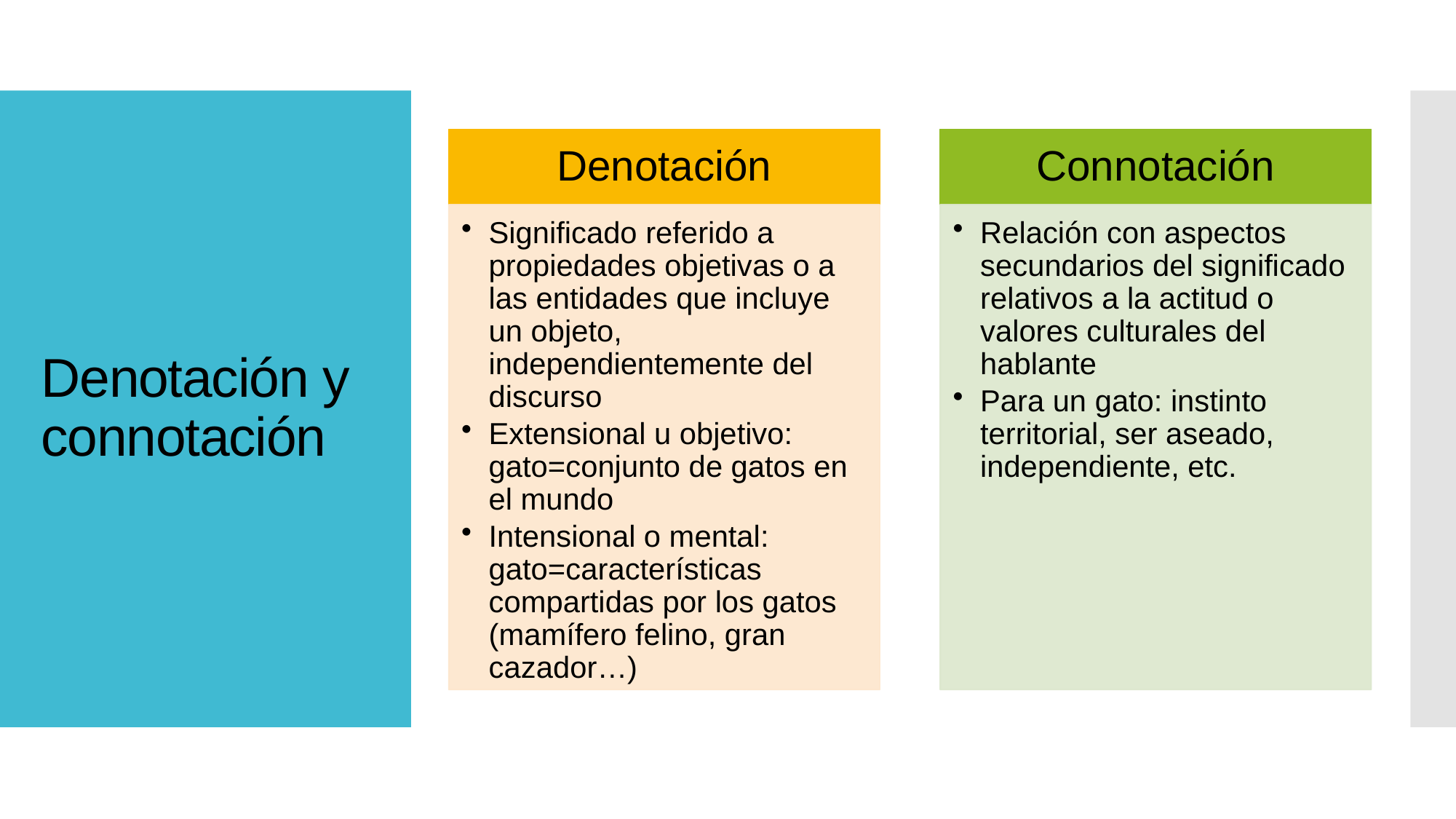

Denotación
Significado referido a propiedades objetivas o a las entidades que incluye un objeto, independientemente del discurso
Extensional u objetivo: gato=conjunto de gatos en el mundo
Intensional o mental: gato=características compartidas por los gatos (mamífero felino, gran cazador…)
Connotación
Relación con aspectos secundarios del significado relativos a la actitud o valores culturales del hablante
Para un gato: instinto territorial, ser aseado, independiente, etc.
# Denotación y connotación